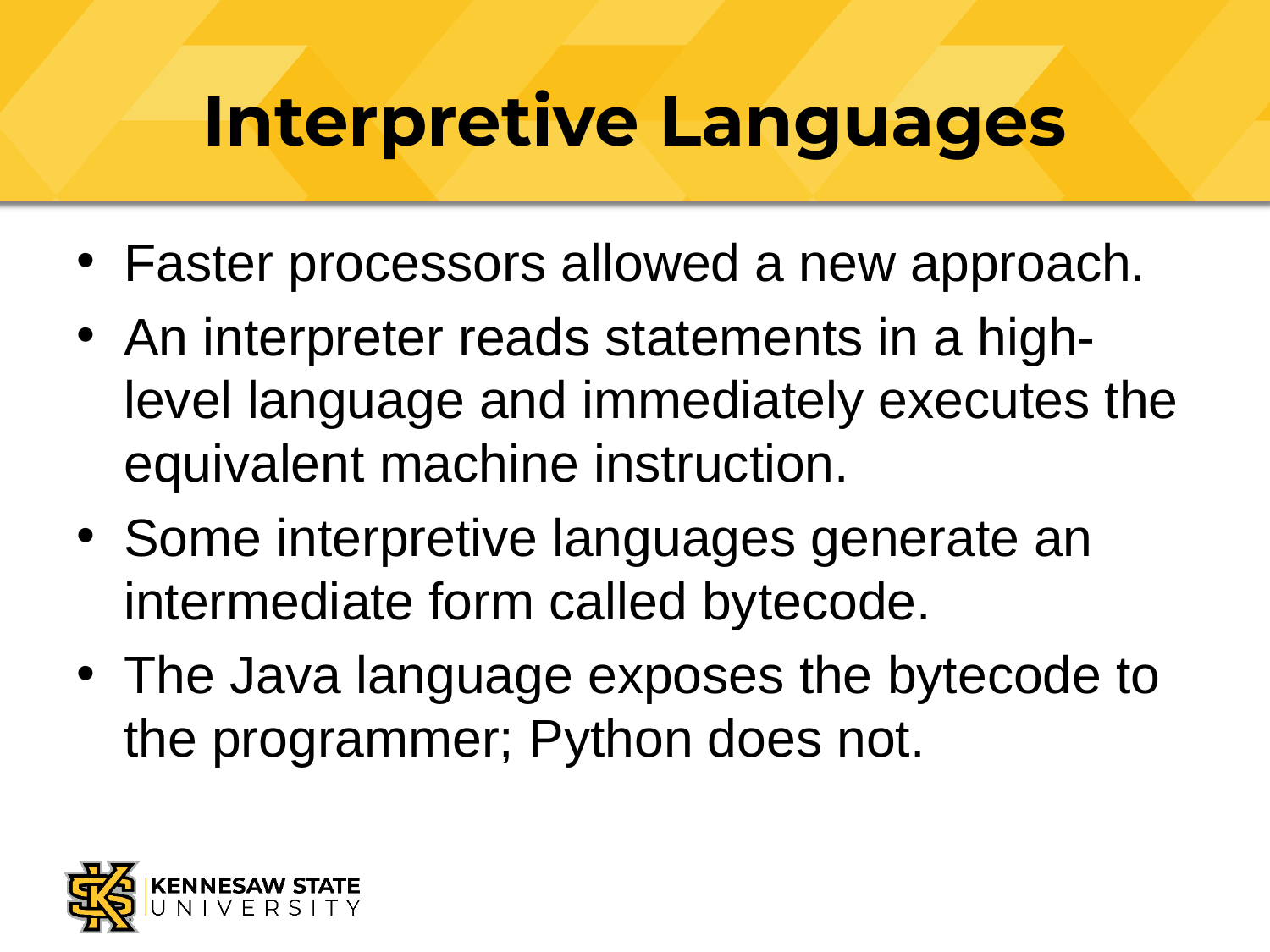

# Interpretive Languages
Faster processors allowed a new approach.
An interpreter reads statements in a high-level language and immediately executes the equivalent machine instruction.
Some interpretive languages generate an intermediate form called bytecode.
The Java language exposes the bytecode to the programmer; Python does not.